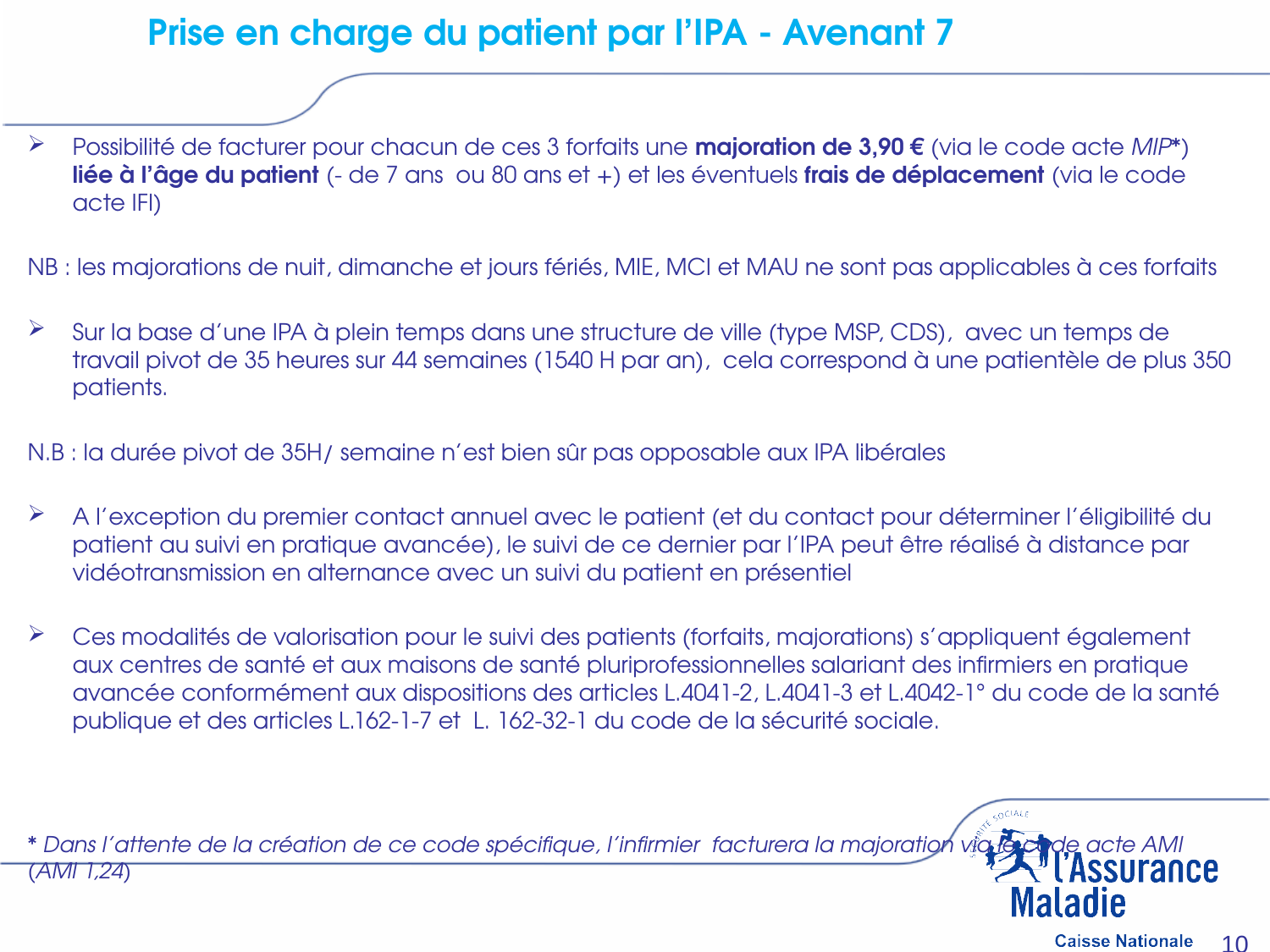

# Prise en charge du patient par l’IPA - Avenant 7
Possibilité de facturer pour chacun de ces 3 forfaits une majoration de 3,90 € (via le code acte MIP*)  liée à l’âge du patient (- de 7 ans  ou 80 ans et +) et les éventuels frais de déplacement (via le code acte IFI)

NB : les majorations de nuit, dimanche et jours fériés, MIE, MCI et MAU ne sont pas applicables à ces forfaits

Sur la base d’une IPA à plein temps dans une structure de ville (type MSP, CDS),  avec un temps de travail pivot de 35 heures sur 44 semaines (1540 H par an),  cela correspond à une patientèle de plus 350 patients.

N.B : la durée pivot de 35H/ semaine n’est bien sûr pas opposable aux IPA libérales

A l’exception du premier contact annuel avec le patient (et du contact pour déterminer l’éligibilité du patient au suivi en pratique avancée), le suivi de ce dernier par l’IPA peut être réalisé à distance par vidéotransmission en alternance avec un suivi du patient en présentiel

Ces modalités de valorisation pour le suivi des patients (forfaits, majorations) s’appliquent également aux centres de santé et aux maisons de santé pluriprofessionnelles salariant des infirmiers en pratique avancée conformément aux dispositions des articles L.4041-2, L.4041-3 et L.4042-1° du code de la santé publique et des articles L.162-1-7 et  L. 162-32-1 du code de la sécurité sociale.

* Dans l’attente de la création de ce code spécifique, l’infirmier  facturera la majoration via le code acte AMI (AMI 1,24)

10